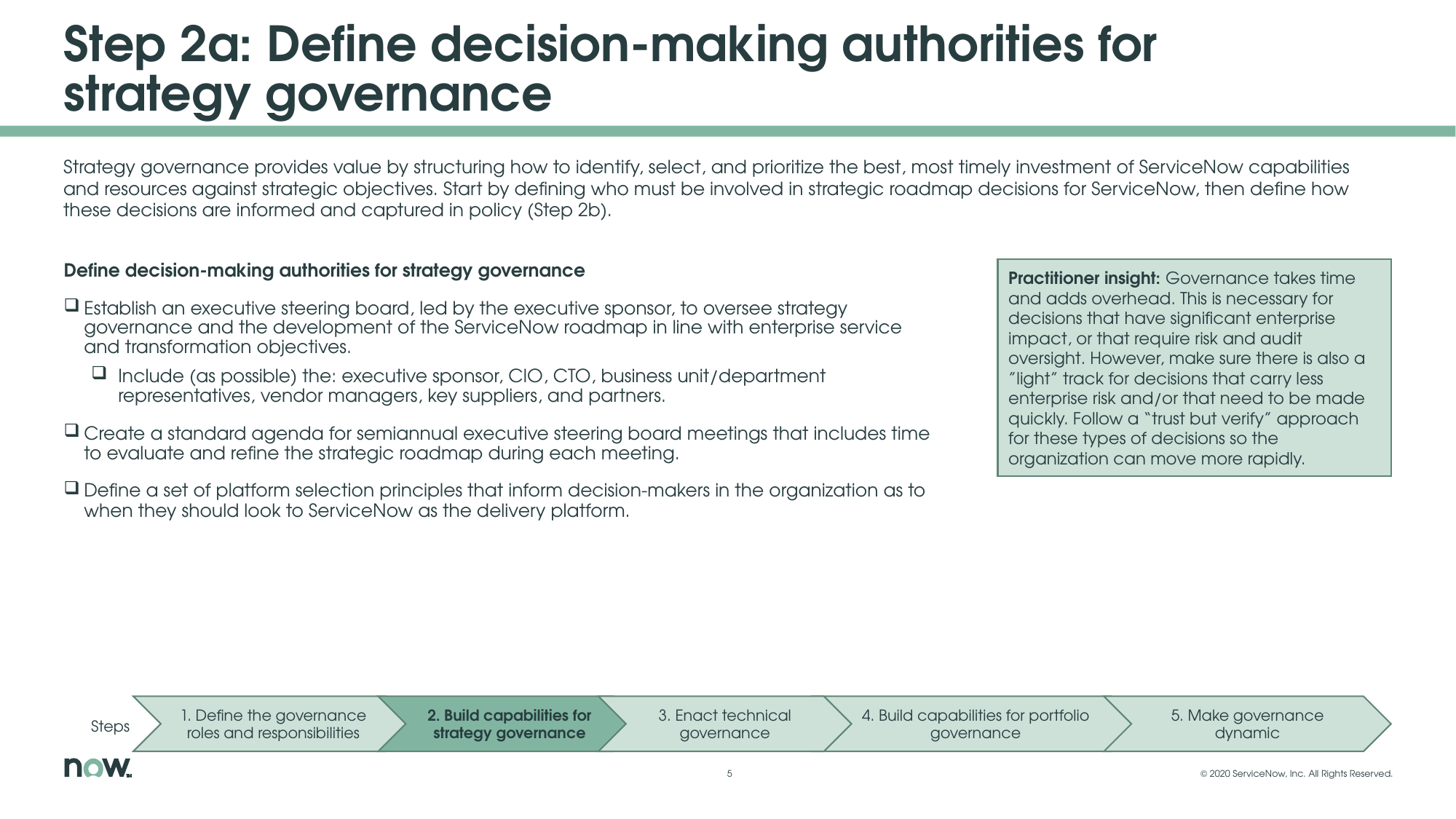

# Step 2a: Define decision-making authorities for strategy governance

Strategy governance provides value by structuring how to identify, select, and prioritize the best, most timely investment of ServiceNow capabilities and resources against strategic objectives. Start by defining who must be involved in strategic roadmap decisions for ServiceNow, then define how these decisions are informed and captured in policy (Step 2b).
Define decision-making authorities for strategy governance
Establish an executive steering board, led by the executive sponsor, to oversee strategy governance and the development of the ServiceNow roadmap in line with enterprise service and transformation objectives.
Include (as possible) the: executive sponsor, CIO, CTO, business unit/department representatives, vendor managers, key suppliers, and partners.
Create a standard agenda for semiannual executive steering board meetings that includes time to evaluate and refine the strategic roadmap during each meeting.
Define a set of platform selection principles that inform decision-makers in the organization as to when they should look to ServiceNow as the delivery platform.

Practitioner insight: Governance takes time and adds overhead. This is necessary for decisions that have significant enterprise impact, or that require risk and audit oversight. However, make sure there is also a ”light” track for decisions that carry less enterprise risk and/or that need to be made quickly. Follow a “trust but verify” approach for these types of decisions so the organization can move more rapidly.
1. Define the governance roles and responsibilities
2. Build capabilities for strategy governance
3. Enact technical governance
4. Build capabilities for portfolio governance
5. Make governance dynamic
Steps